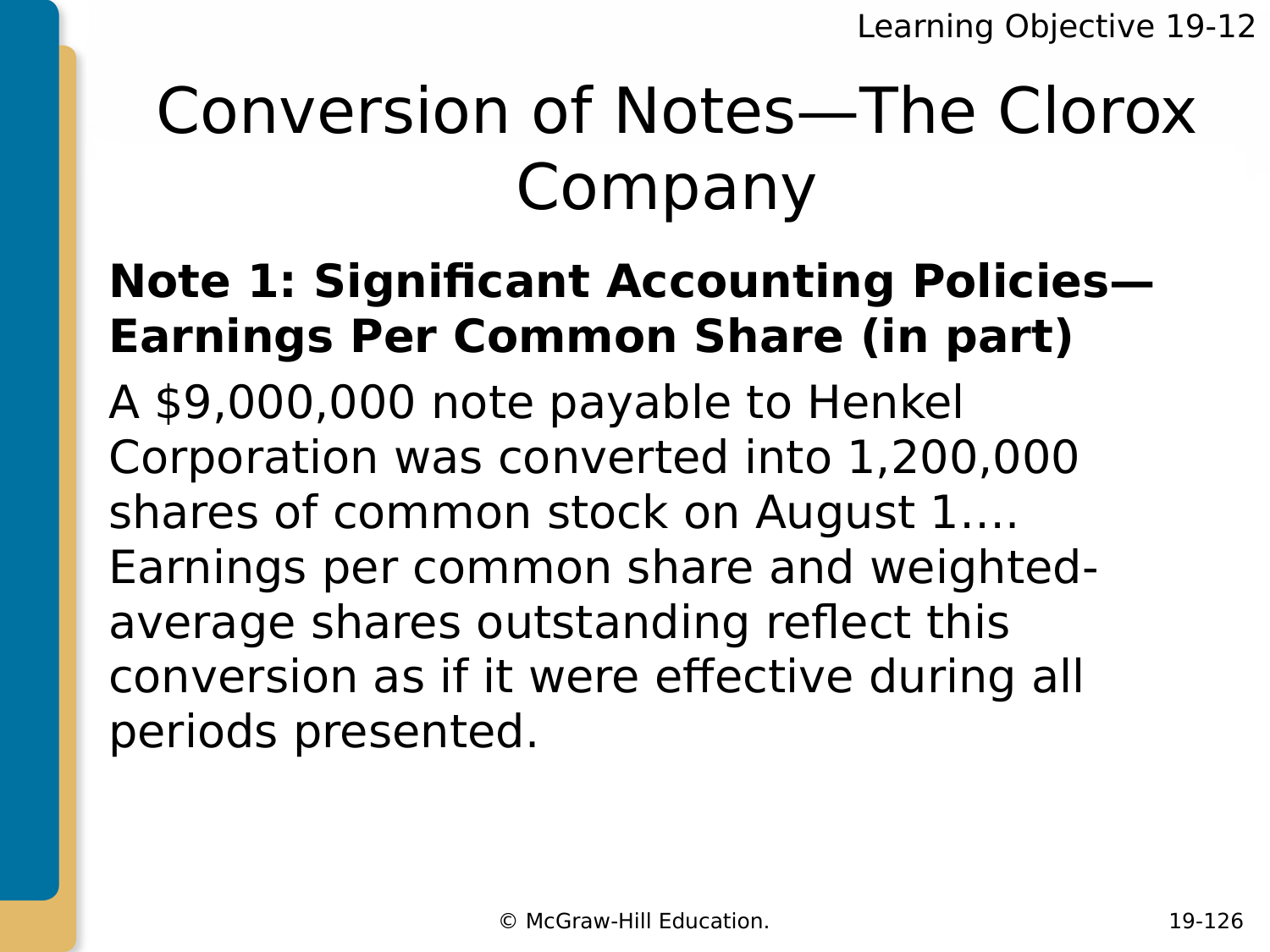

Learning Objective 19-12
# Conversion of Notes—The Clorox Company
Note 1: Significant Accounting Policies—Earnings Per Common Share (in part)
A $9,000,000 note payable to Henkel Corporation was converted into 1,200,000 shares of common stock on August 1…. Earnings per common share and weighted-average shares outstanding reflect this conversion as if it were effective during all periods presented.